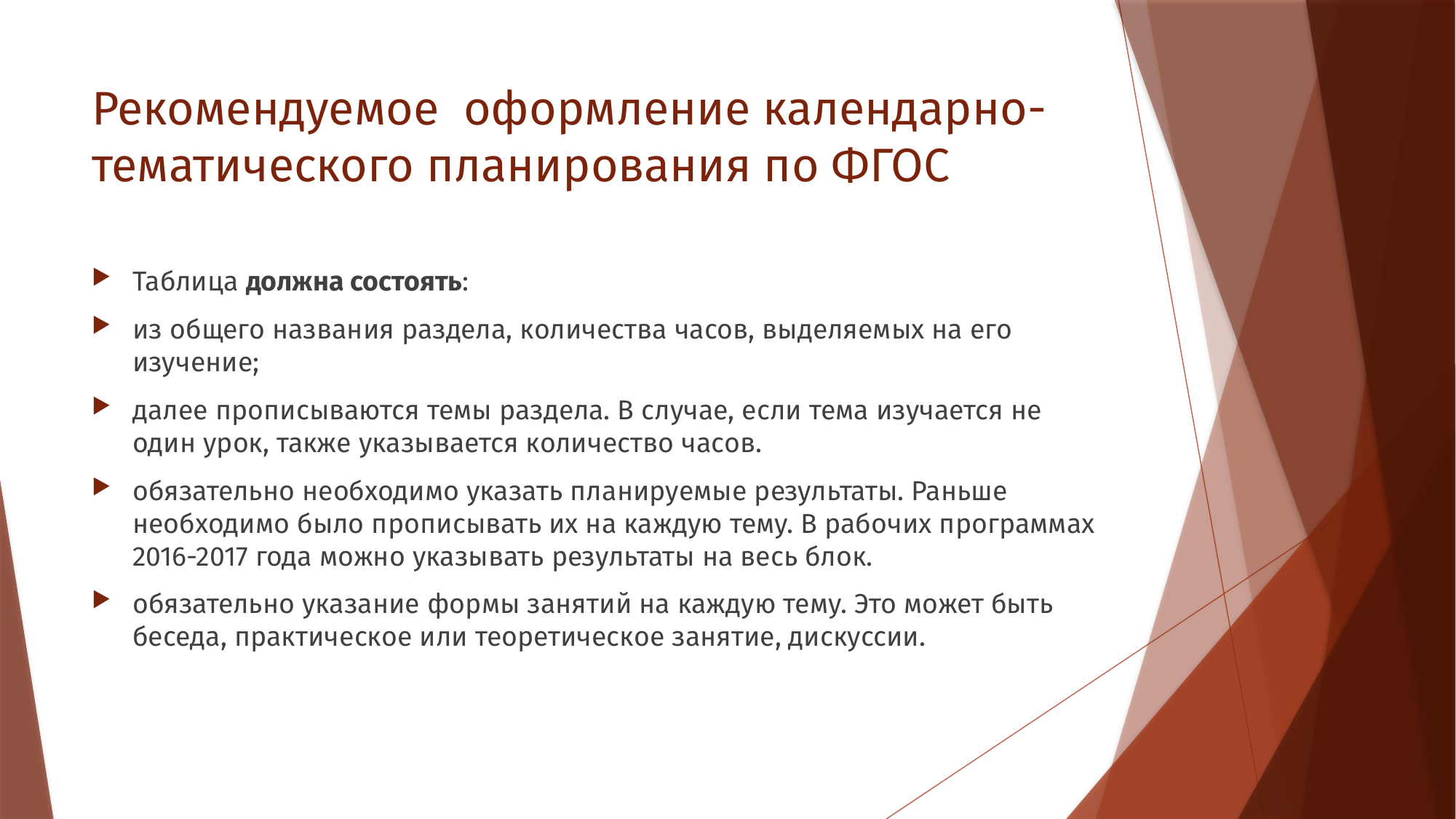

# Рекомендуемое  оформление календарно-тематического планирования по ФГОС
Таблица должна состоять:
из общего названия раздела, количества часов, выделяемых на его изучение;
далее прописываются темы раздела. В случае, если тема изучается не один урок, также указывается количество часов.
обязательно необходимо указать планируемые результаты. Раньше необходимо было прописывать их на каждую тему. В рабочих программах 2016-2017 года можно указывать результаты на весь блок.
обязательно указание формы занятий на каждую тему. Это может быть беседа, практическое или теоретическое занятие, дискуссии.